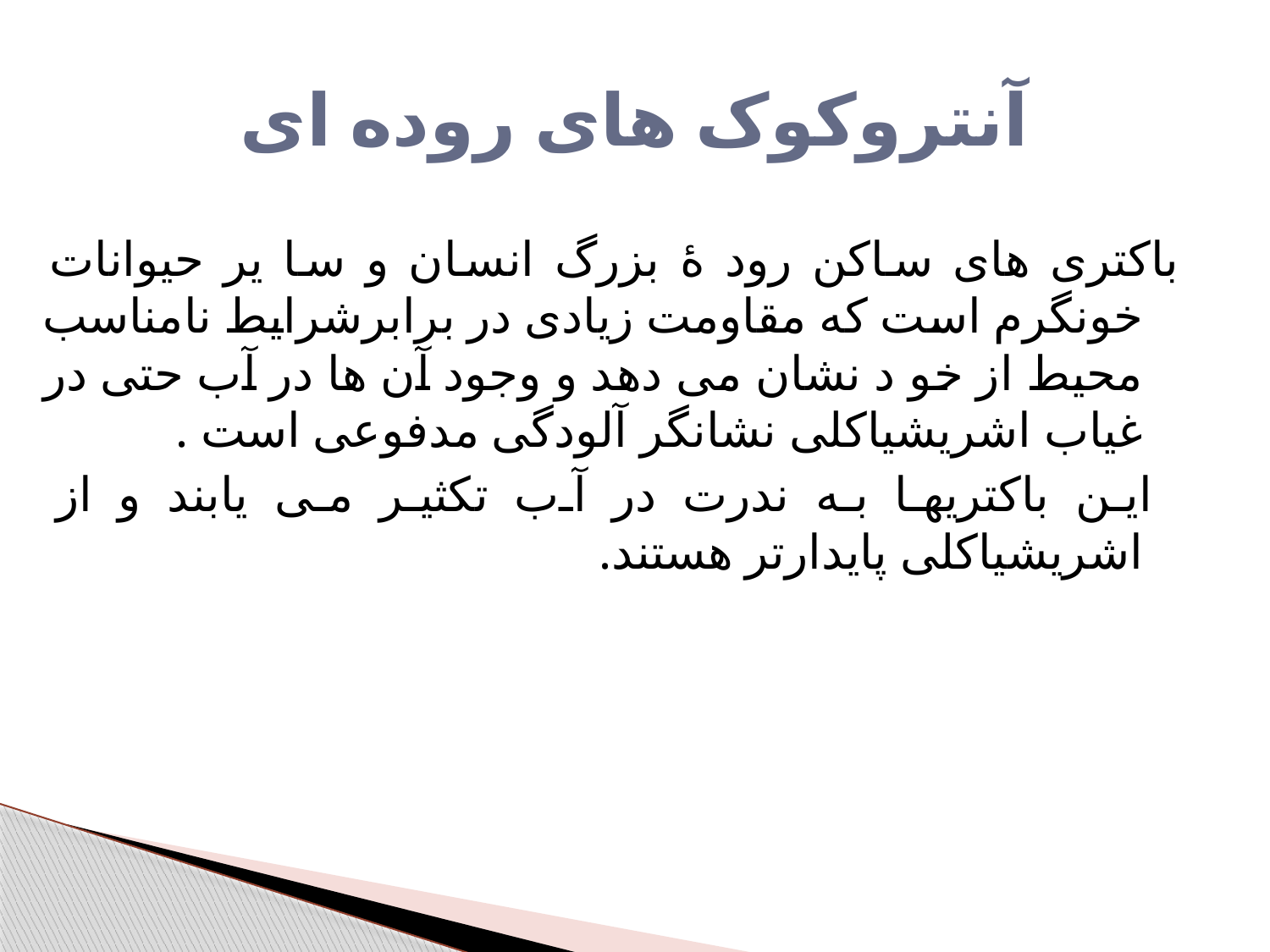

آنتروکوک های روده ای
باکتری های ساکن رود ۀ بزرگ انسان و سا یر حیوانات خونگرم است که مقاومت زیادی در برابرشرایط نامناسب محیط از خو د نشان می دهد و وجود آن ها در آب حتی در غیاب اشریشیاکلی نشانگر آلودگی مدفوعی است .
 این باکتریها به ندرت در آب تکثیر می یابند و از اشریشیاکلی پایدارتر هستند.